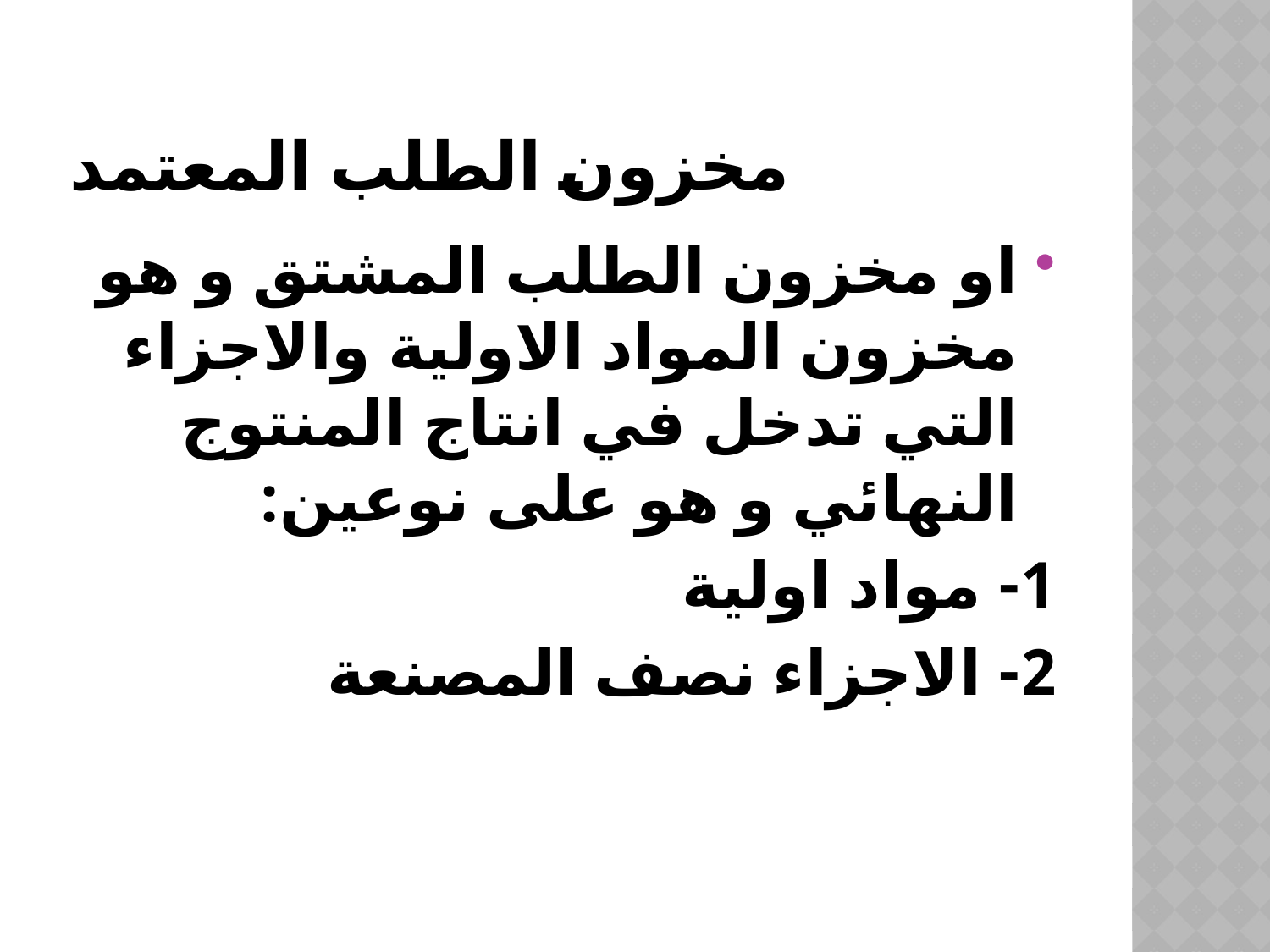

# مخزون الطلب المعتمد
او مخزون الطلب المشتق و هو مخزون المواد الاولية والاجزاء التي تدخل في انتاج المنتوج النهائي و هو على نوعين:
1- مواد اولية
2- الاجزاء نصف المصنعة